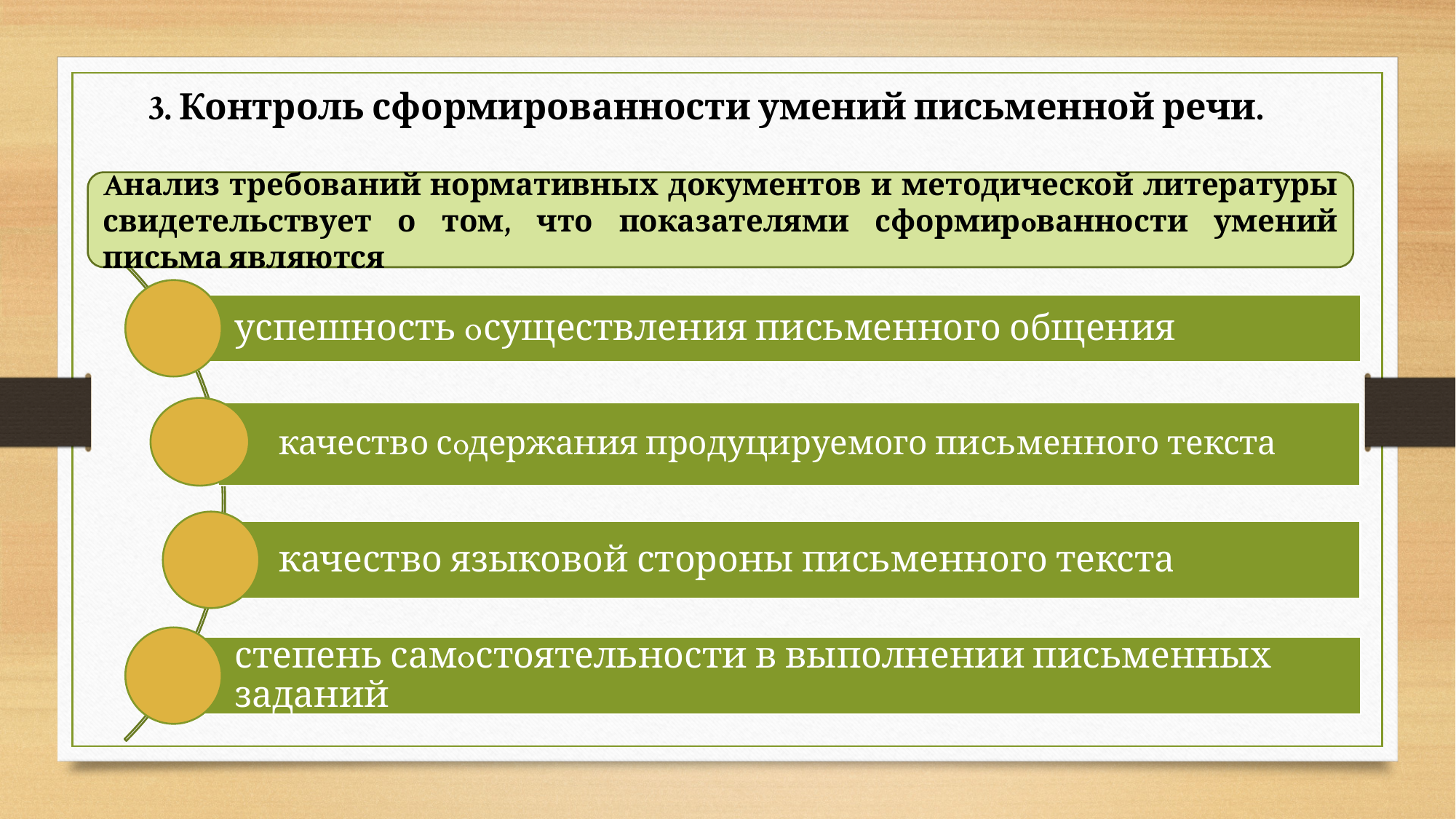

3. Контроль сформированности умений письменной речи.
Aнализ требований нормативных документов и методической литературы свидетельствует о том, что показателями сформирoванности умений письма являются
успешность oсуществления письменного общения
качество сoдержания продуцируемого письменного текста
качество языковой стороны письменного текста
степень самoстоятельности в выполнении письменных заданий